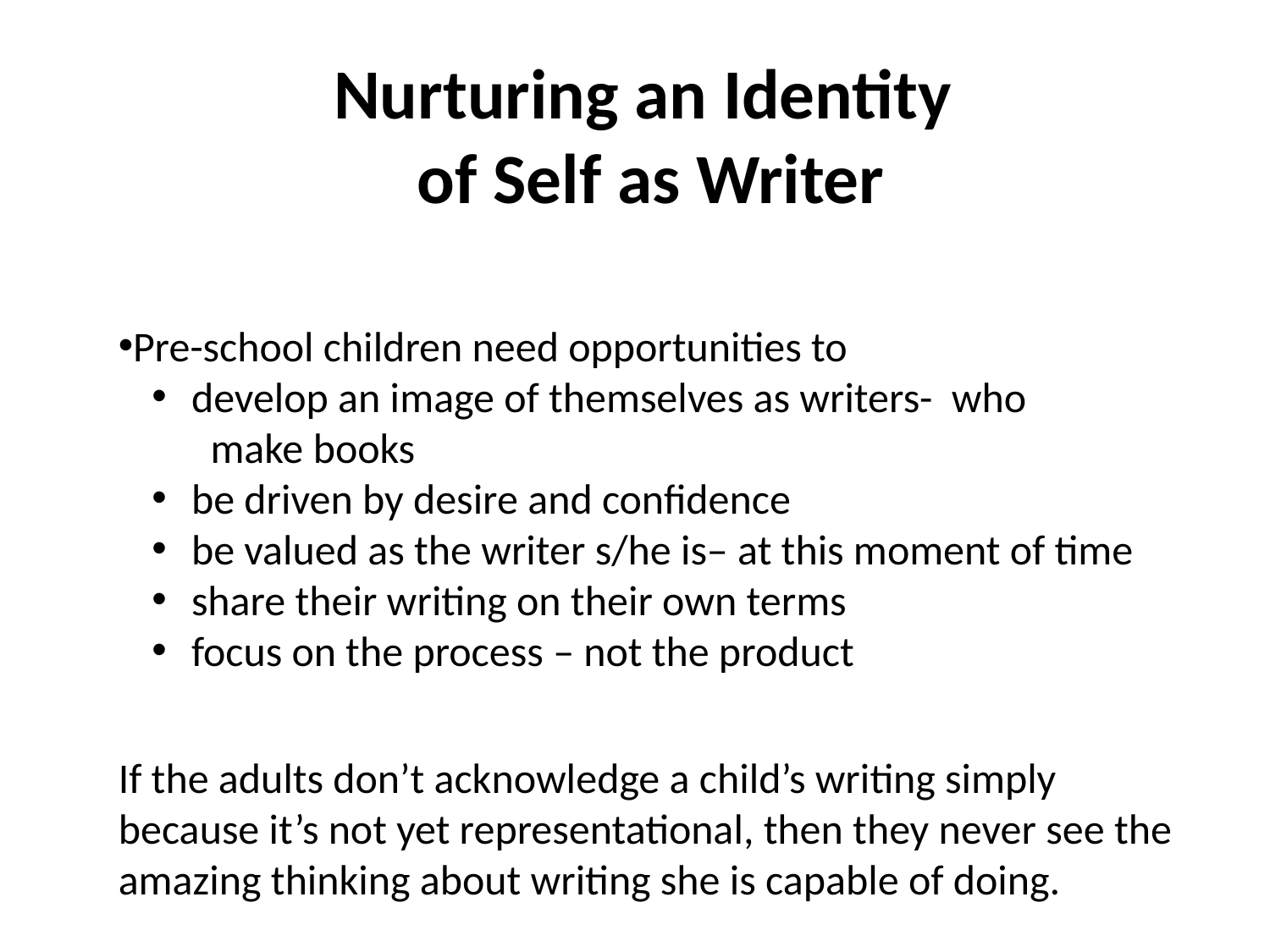

Nurturing an Identity
of Self as Writer

Pre-school children need opportunities to
 develop an image of themselves as writers-  who
   make books
 be driven by desire and confidence
 be valued as the writer s/he is– at this moment of time
 share their writing on their own terms
 focus on the process – not the product

If the adults don’t acknowledge a child’s writing simply because it’s not yet representational, then they never see the amazing thinking about writing she is capable of doing.